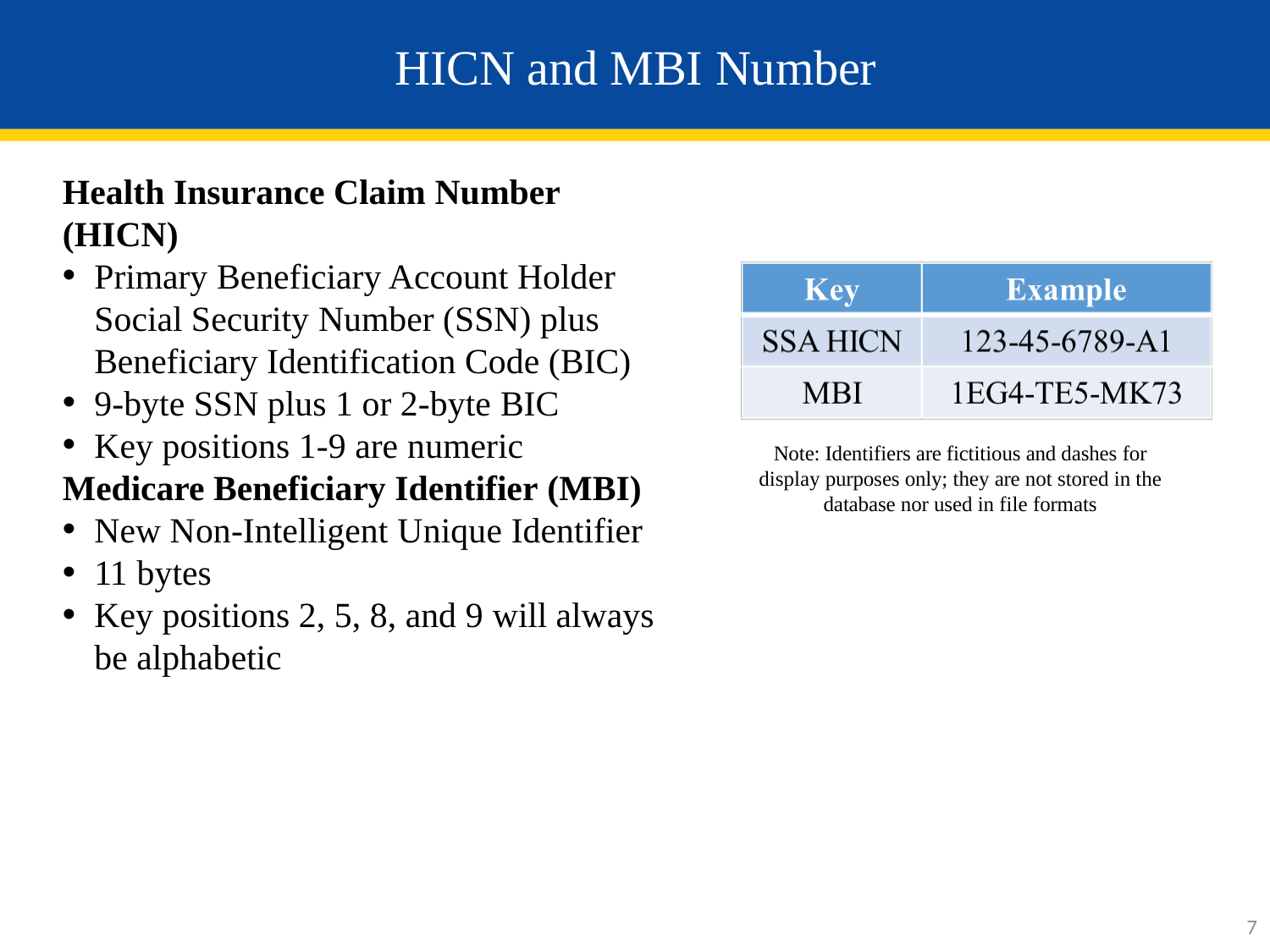

# HICN and MBI Number
Health Insurance Claim Number (HICN)
Primary Beneficiary Account Holder Social Security Number (SSN) plus Beneficiary Identification Code (BIC)
9-byte SSN plus 1 or 2-byte BIC
Key positions 1-9 are numeric

Note: Identifiers are fictitious and dashes for display purposes only; they are not stored in the database nor used in file formats
Medicare Beneficiary Identifier (MBI)
New Non-Intelligent Unique Identifier
11 bytes
Key positions 2, 5, 8, and 9 will always be alphabetic
7